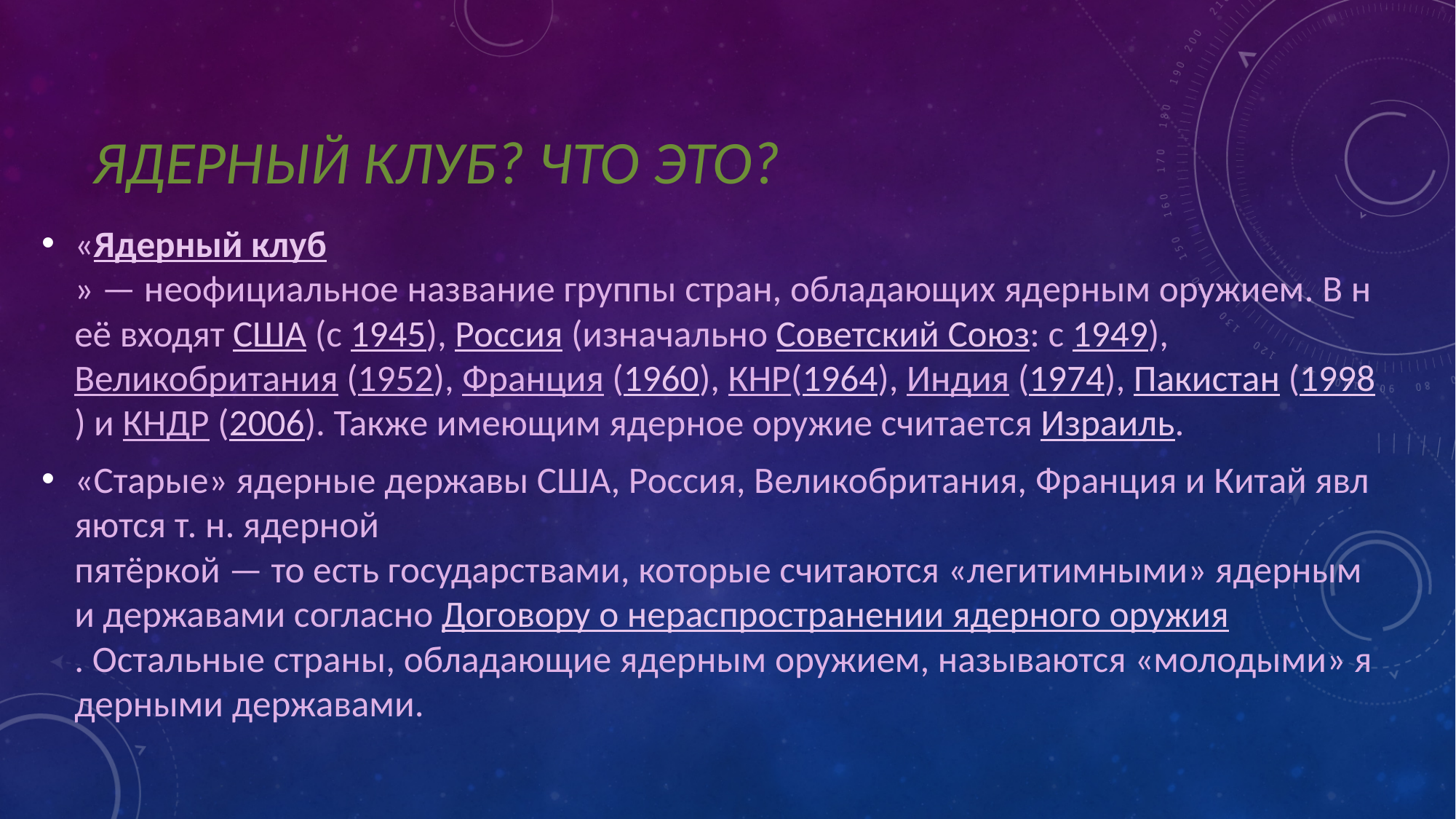

# Ядерный клуб? что это?
«Ядерный клуб» — неофициальное название группы стран, обладающих ядерным оружием. В неё входят США (c 1945), Россия (изначально Советский Союз: с 1949), Великобритания (1952), Франция (1960), КНР(1964), Индия (1974), Пакистан (1998) и КНДР (2006). Также имеющим ядерное оружие считается Израиль.
«Старые» ядерные державы США, Россия, Великобритания, Франция и Китай являются т. н. ядерной пятёркой — то есть государствами, которые считаются «легитимными» ядерными державами согласно Договору о нераспространении ядерного оружия. Остальные страны, обладающие ядерным оружием, называются «молодыми» ядерными державами.